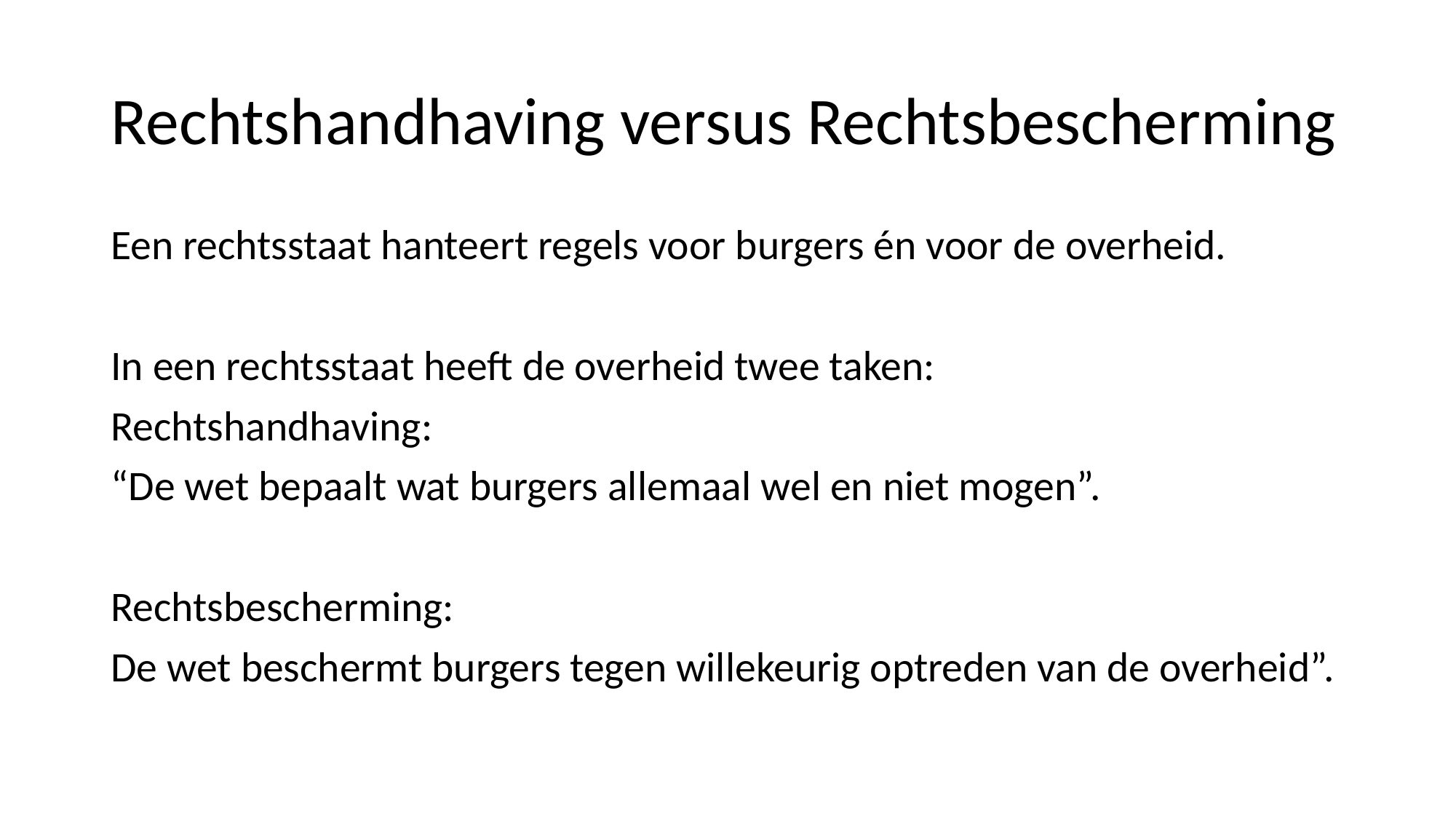

# Rechtshandhaving versus Rechtsbescherming
Een rechtsstaat hanteert regels voor burgers én voor de overheid.

In een rechtsstaat heeft de overheid twee taken:
Rechtshandhaving:
“De wet bepaalt wat burgers allemaal wel en niet mogen”.

Rechtsbescherming:
De wet beschermt burgers tegen willekeurig optreden van de overheid”.